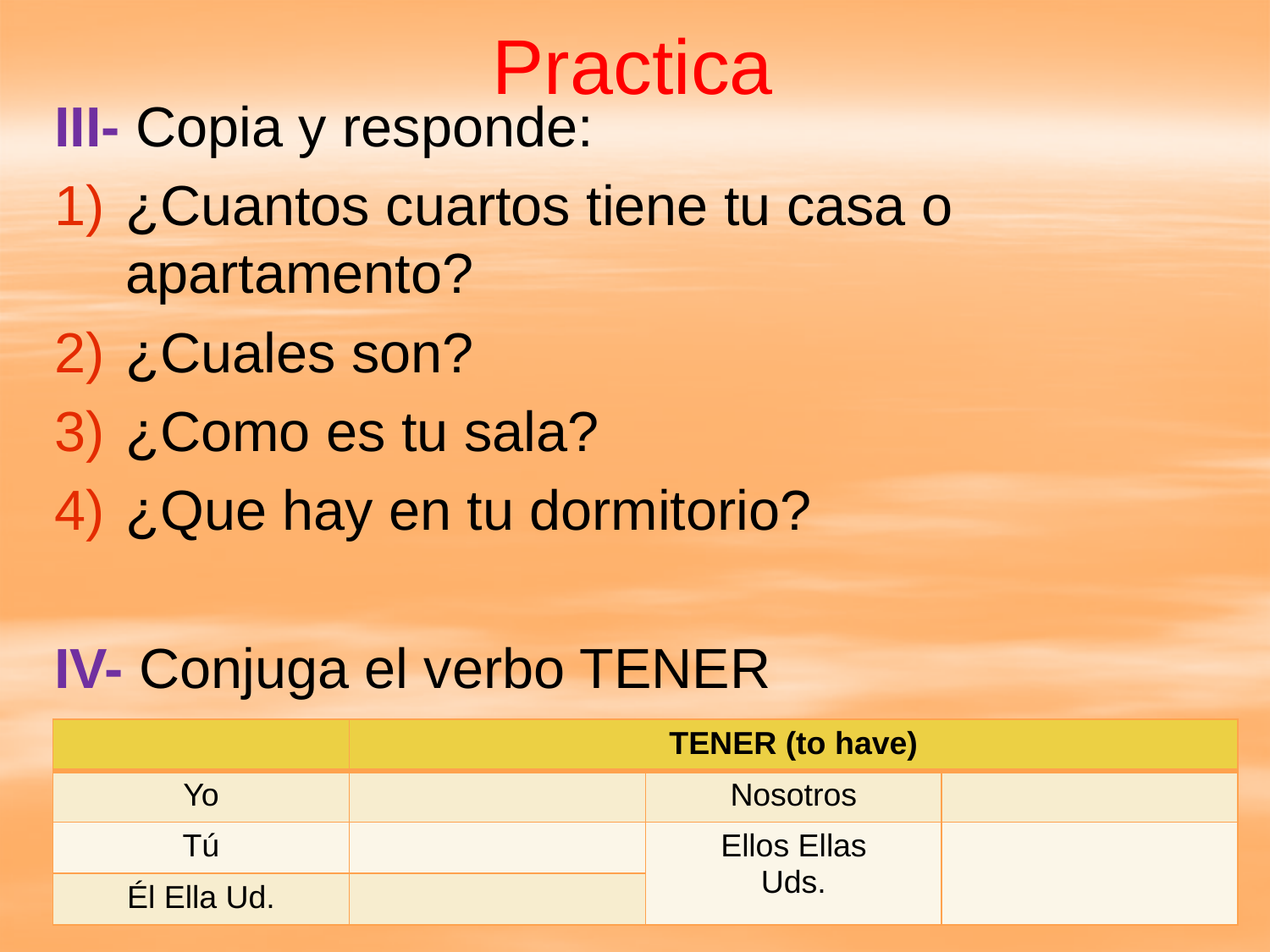

Practica
III- Copia y responde:
¿Cuantos cuartos tiene tu casa o apartamento?
¿Cuales son?
¿Como es tu sala?
¿Que hay en tu dormitorio?

IV- Conjuga el verbo TENER

|  | TENER (to have) |  |  |
| --- | --- | --- | --- |
| Yo |  | Nosotros |  |
| Tú |  | Ellos Ellas Uds. |  |
| Él Ella Ud. |  |  |  |